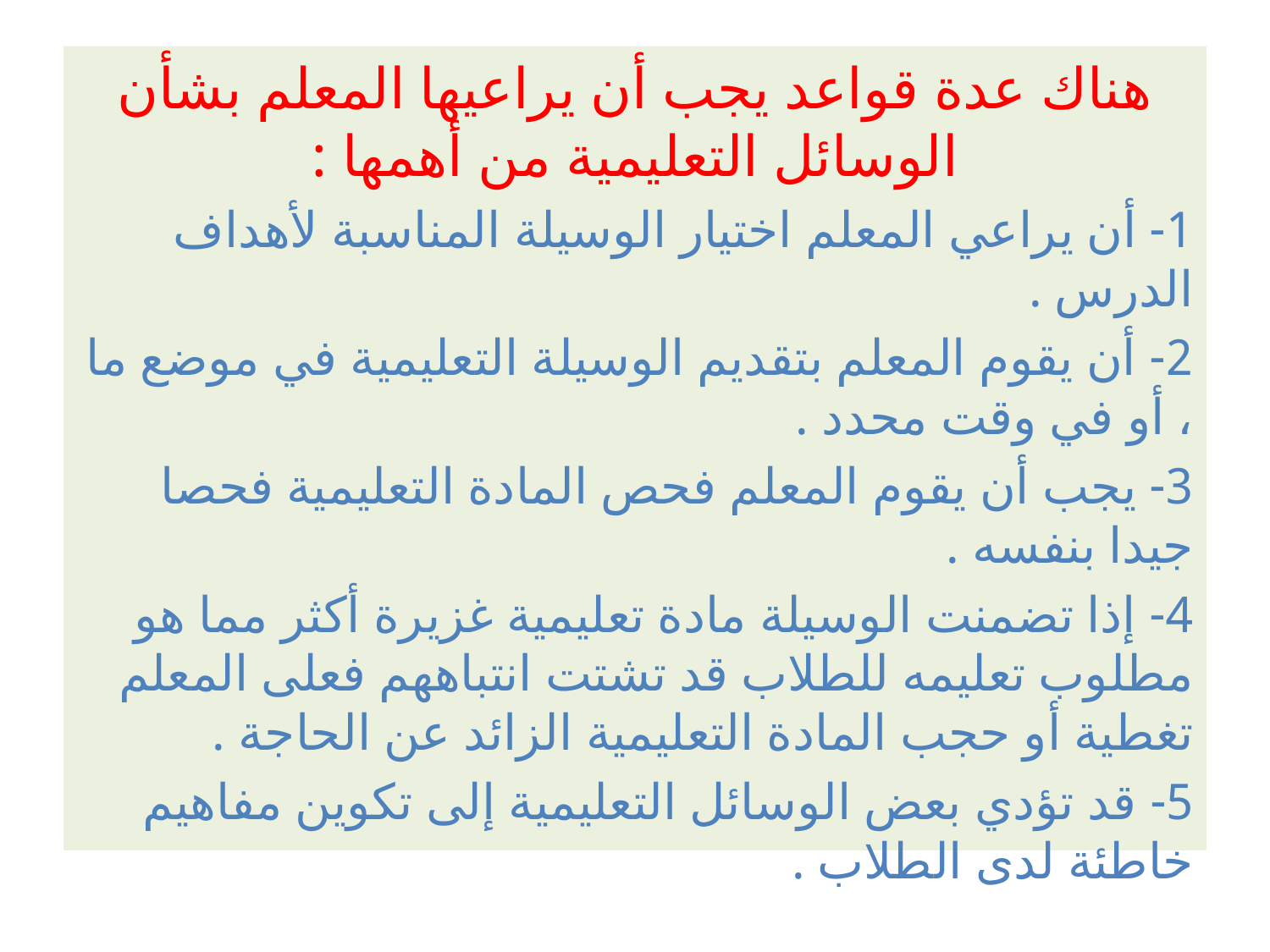

هناك عدة قواعد يجب أن يراعيها المعلم بشأن الوسائل التعليمية من أهمها :
1- أن يراعي المعلم اختيار الوسيلة المناسبة لأهداف الدرس .
2- أن يقوم المعلم بتقديم الوسيلة التعليمية في موضع ما ، أو في وقت محدد .
3- يجب أن يقوم المعلم فحص المادة التعليمية فحصا جيدا بنفسه .
4- إذا تضمنت الوسيلة مادة تعليمية غزيرة أكثر مما هو مطلوب تعليمه للطلاب قد تشتت انتباههم فعلى المعلم تغطية أو حجب المادة التعليمية الزائد عن الحاجة .
5- قد تؤدي بعض الوسائل التعليمية إلى تكوين مفاهيم خاطئة لدى الطلاب .